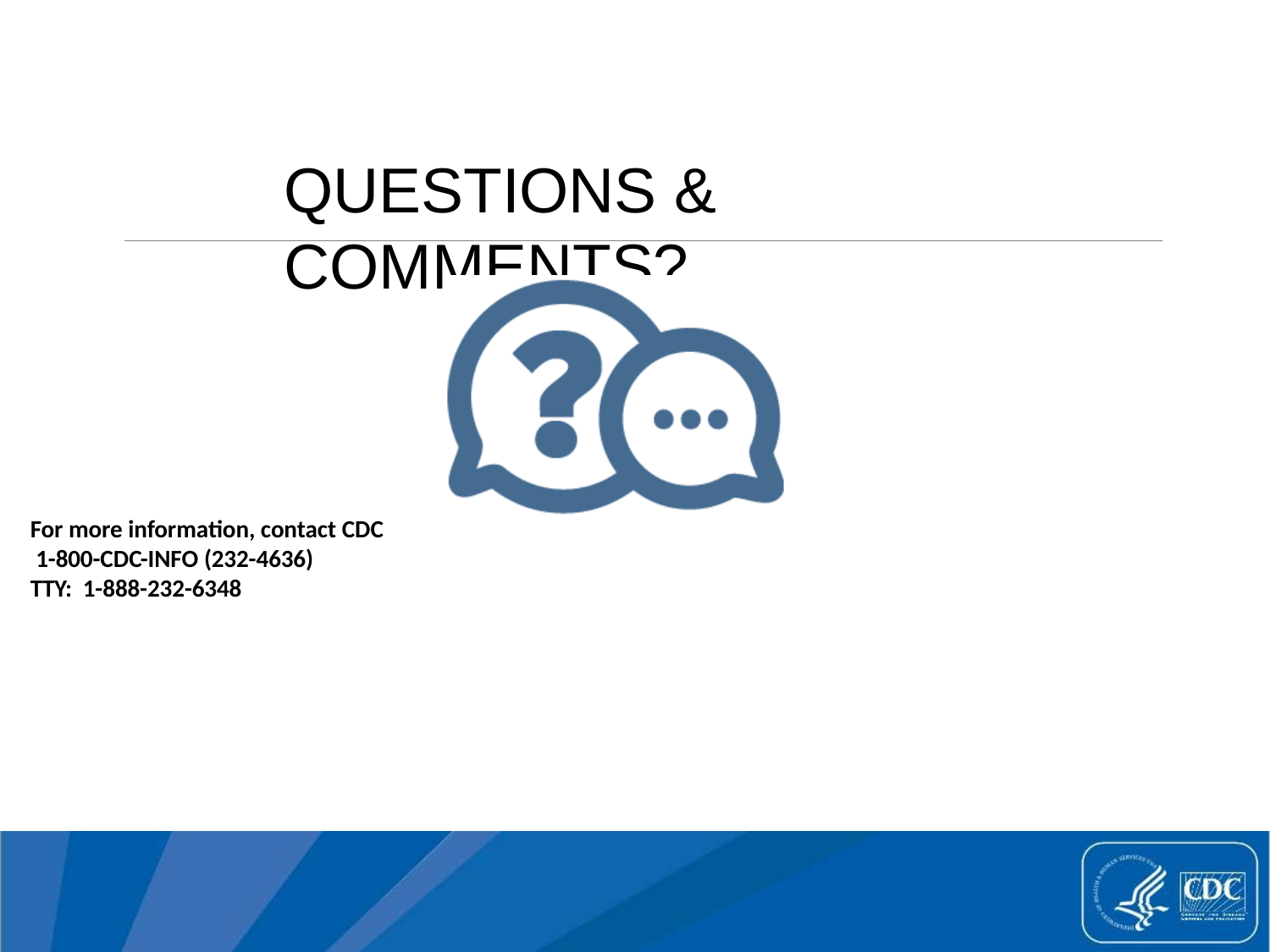

# QUESTIONS & COMMENTS?

For more information, contact CDC  1-800-CDC-INFO (232-4636)
TTY:  1-888-232-6348	www.cdc.gov

The findings and conclusions in this report are those of the authors and do not necessarily represent the  official position of the Centers for Disease Control and Prevention.